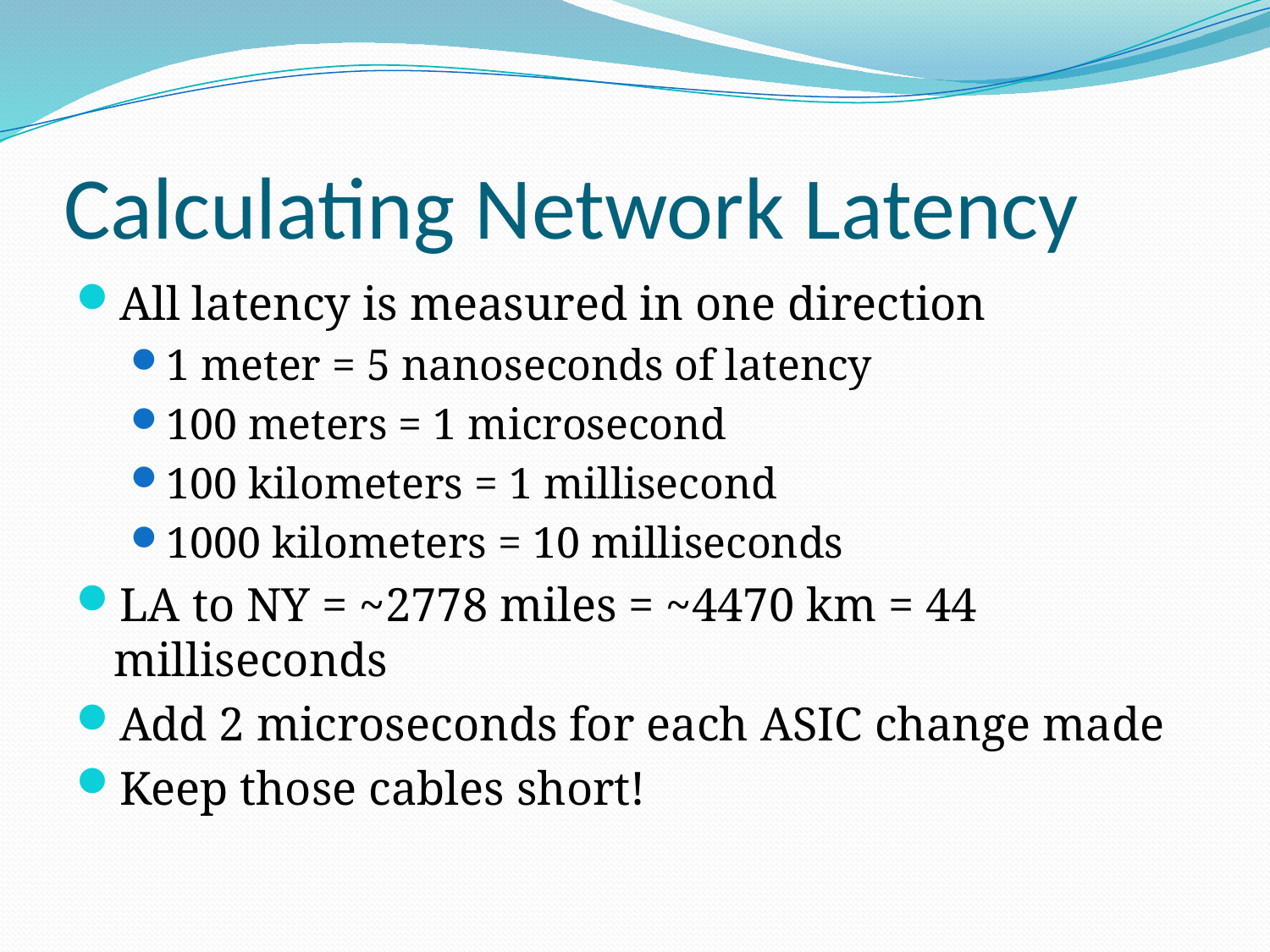

# Calculating Network Latency
All latency is measured in one direction
1 meter = 5 nanoseconds of latency
100 meters = 1 microsecond
100 kilometers = 1 millisecond
1000 kilometers = 10 milliseconds
LA to NY = ~2778 miles = ~4470 km = 44 milliseconds
Add 2 microseconds for each ASIC change made
Keep those cables short!